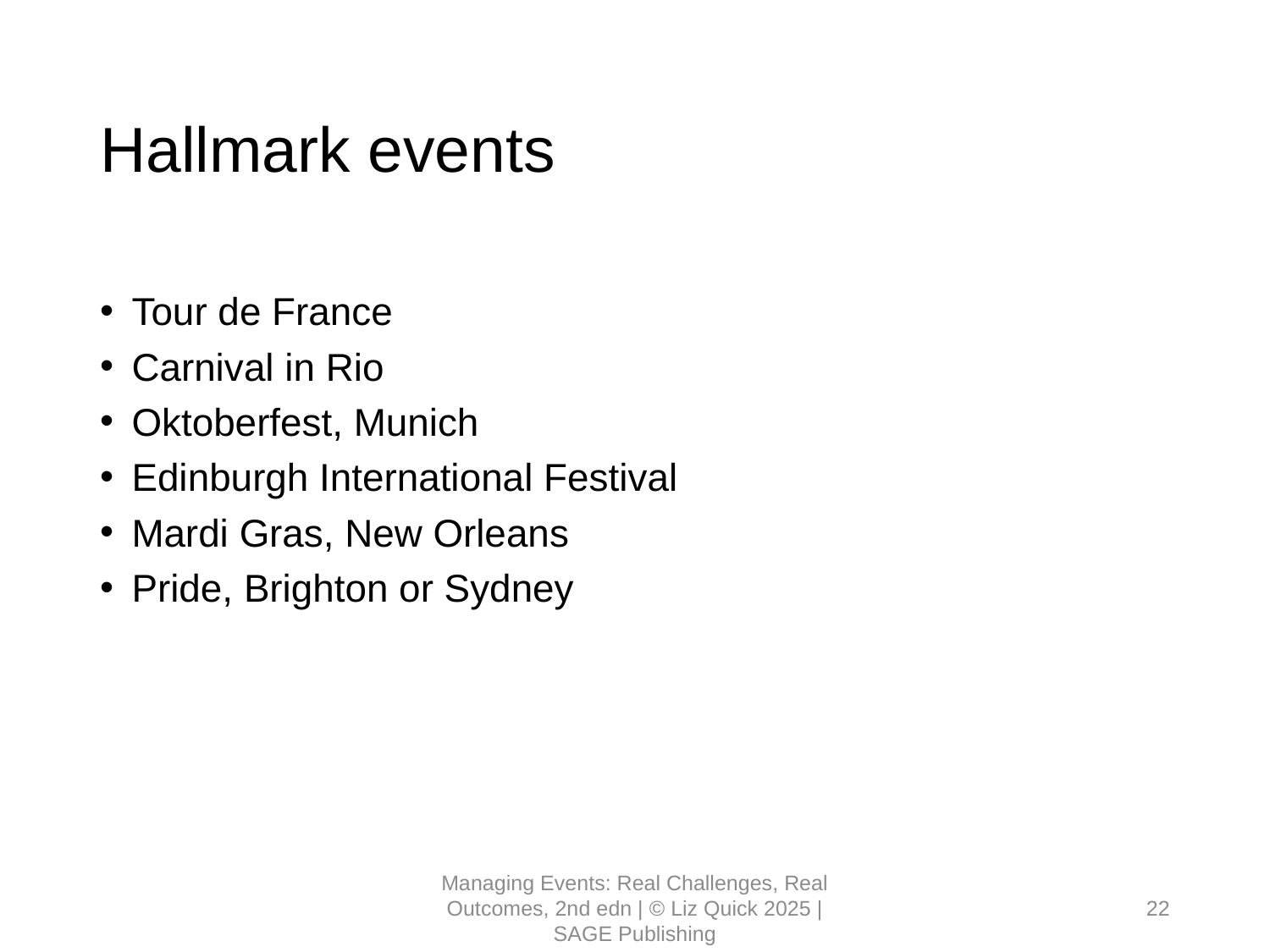

# Hallmark events
Tour de France
Carnival in Rio
Oktoberfest, Munich
Edinburgh International Festival
Mardi Gras, New Orleans
Pride, Brighton or Sydney
Managing Events: Real Challenges, Real Outcomes, 2nd edn | © Liz Quick 2025 | SAGE Publishing
22